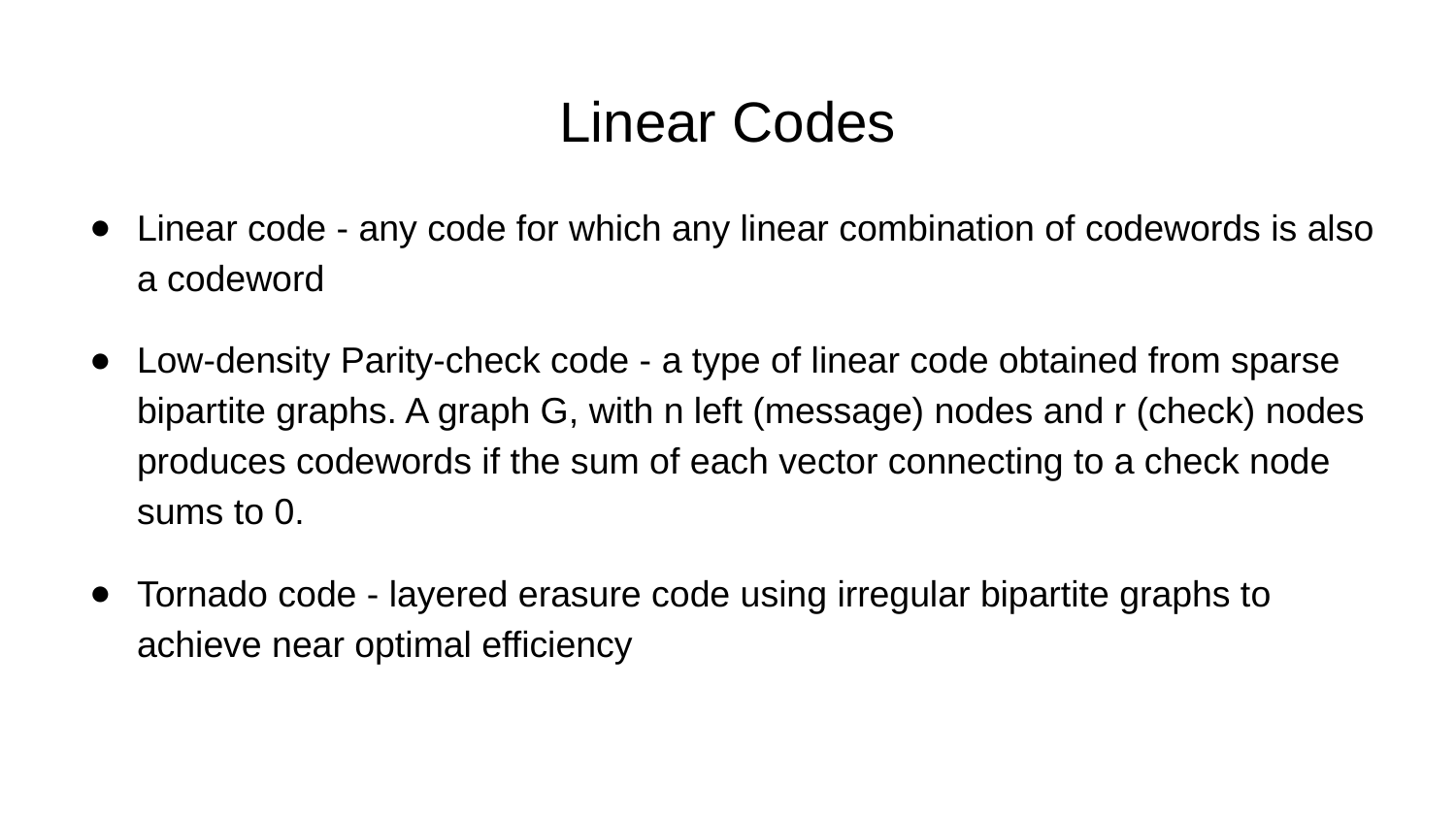

# Linear Codes
Linear code - any code for which any linear combination of codewords is also a codeword
Low-density Parity-check code - a type of linear code obtained from sparse bipartite graphs. A graph G, with n left (message) nodes and r (check) nodes produces codewords if the sum of each vector connecting to a check node sums to 0.
Tornado code - layered erasure code using irregular bipartite graphs to achieve near optimal efficiency